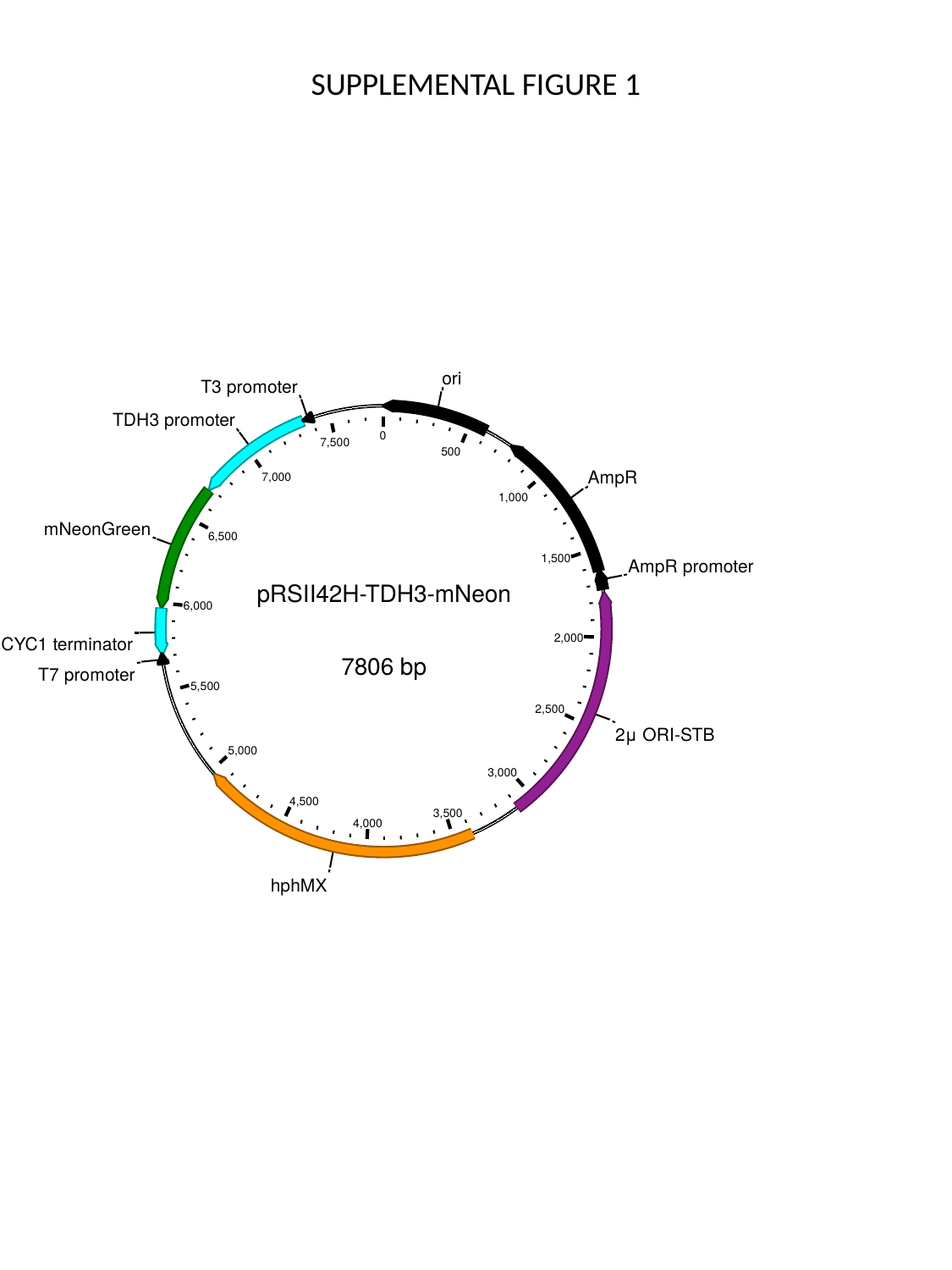

SUPPLEMENTAL FIGURE 1
ori
T3 promoter

TDH3 promoter

0

7,500

500

AmpR
7,000

1,000

mNeonGreen

6,500

1,500

AmpR promoter

pRSII42H-TDH3-mNeon

6,000

2,000

CYC1 terminator

7806 bp

T7 promoter

5,500

2,500

2μ ORI-STB

5,000

3,000

4,500

3,500

4,000

hphMX